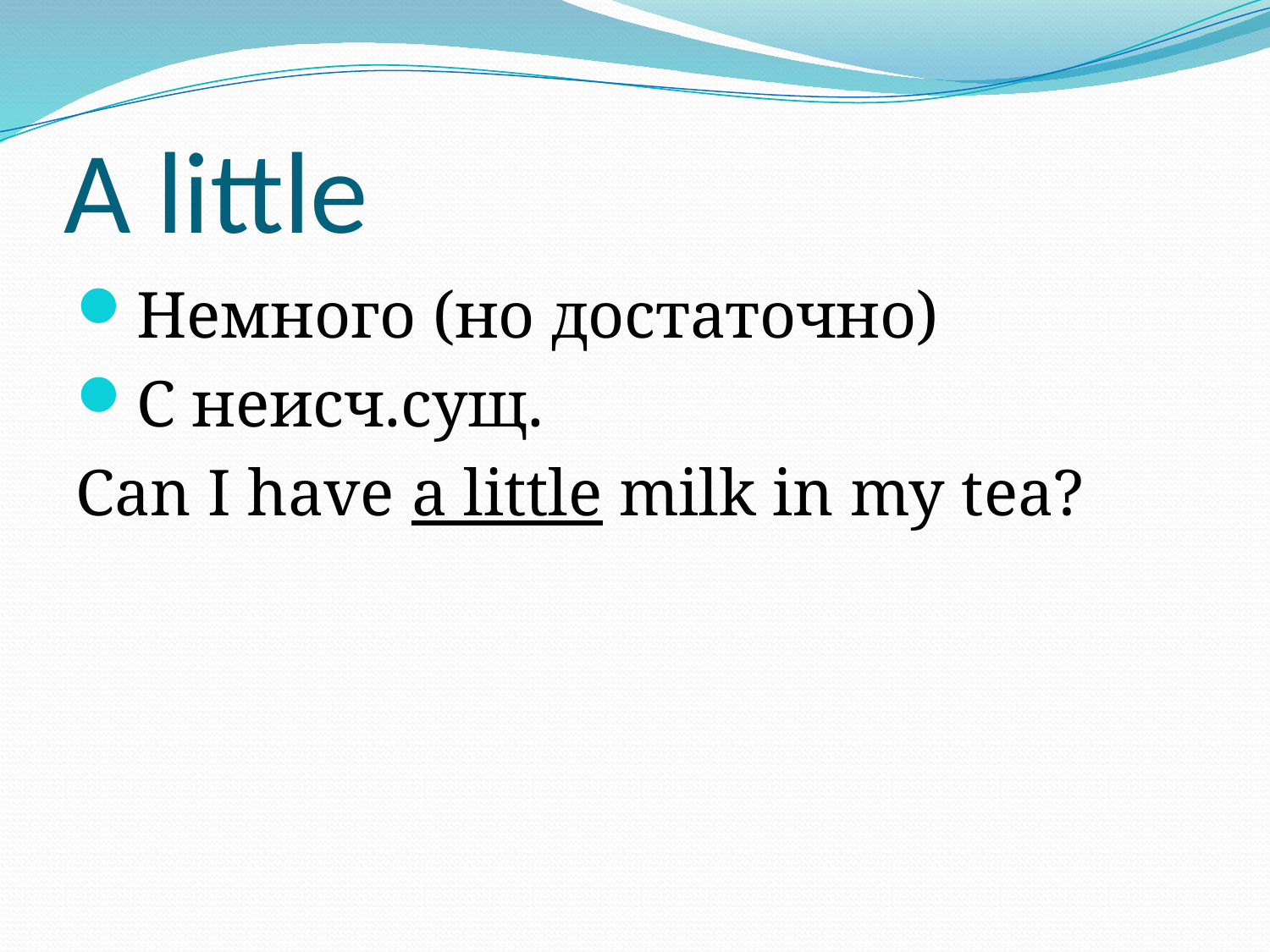

# A little
Немного (но достаточно)
С неисч.сущ.
Can I have a little milk in my tea?